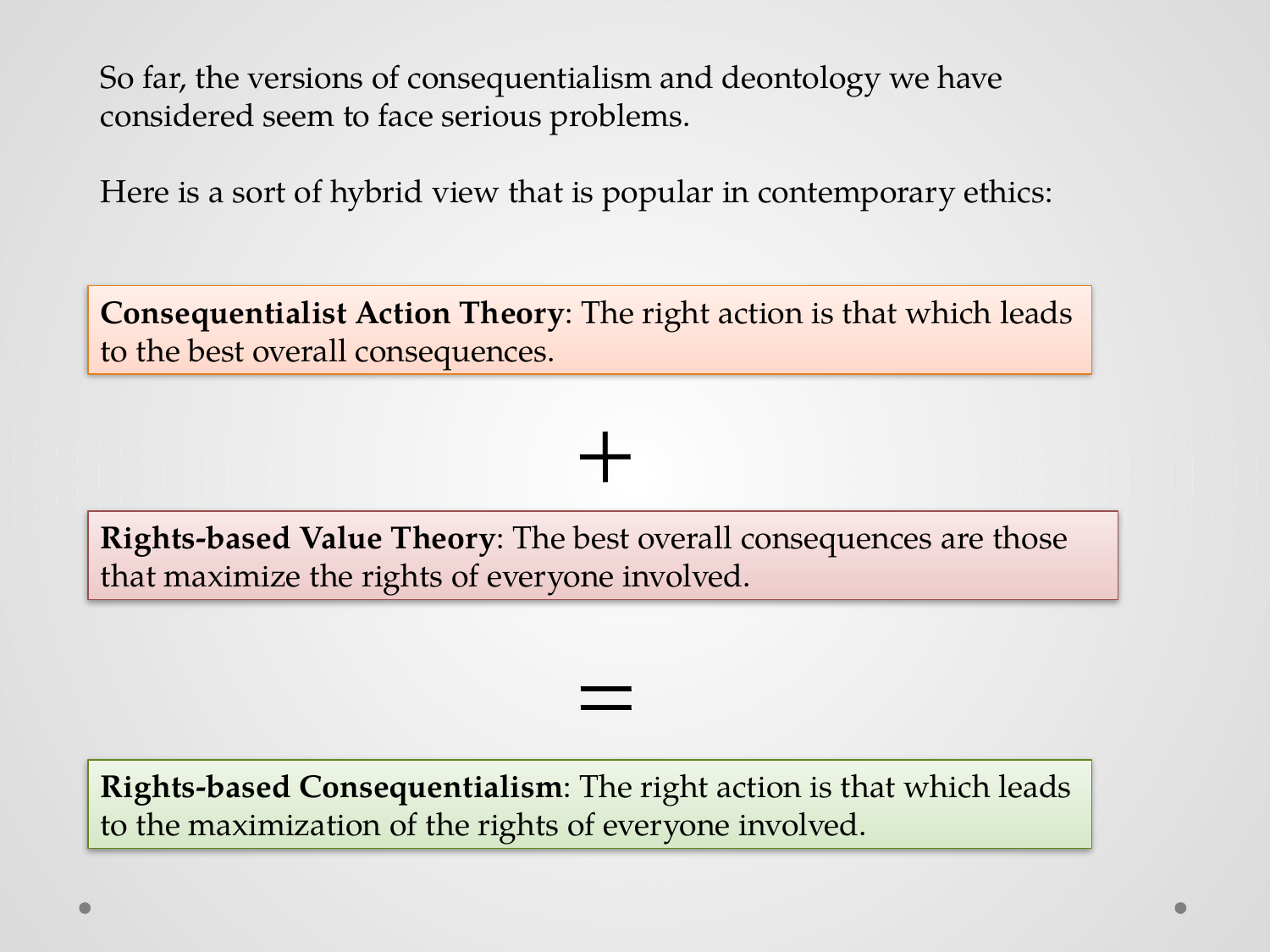

So far, the versions of consequentialism and deontology we have considered seem to face serious problems.

Here is a sort of hybrid view that is popular in contemporary ethics:

Consequentialist Action Theory: The right action is that which leads to the best overall consequences.
+
Rights-based Value Theory: The best overall consequences are those that maximize the rights of everyone involved.
=
Rights-based Consequentialism: The right action is that which leads to the maximization of the rights of everyone involved.